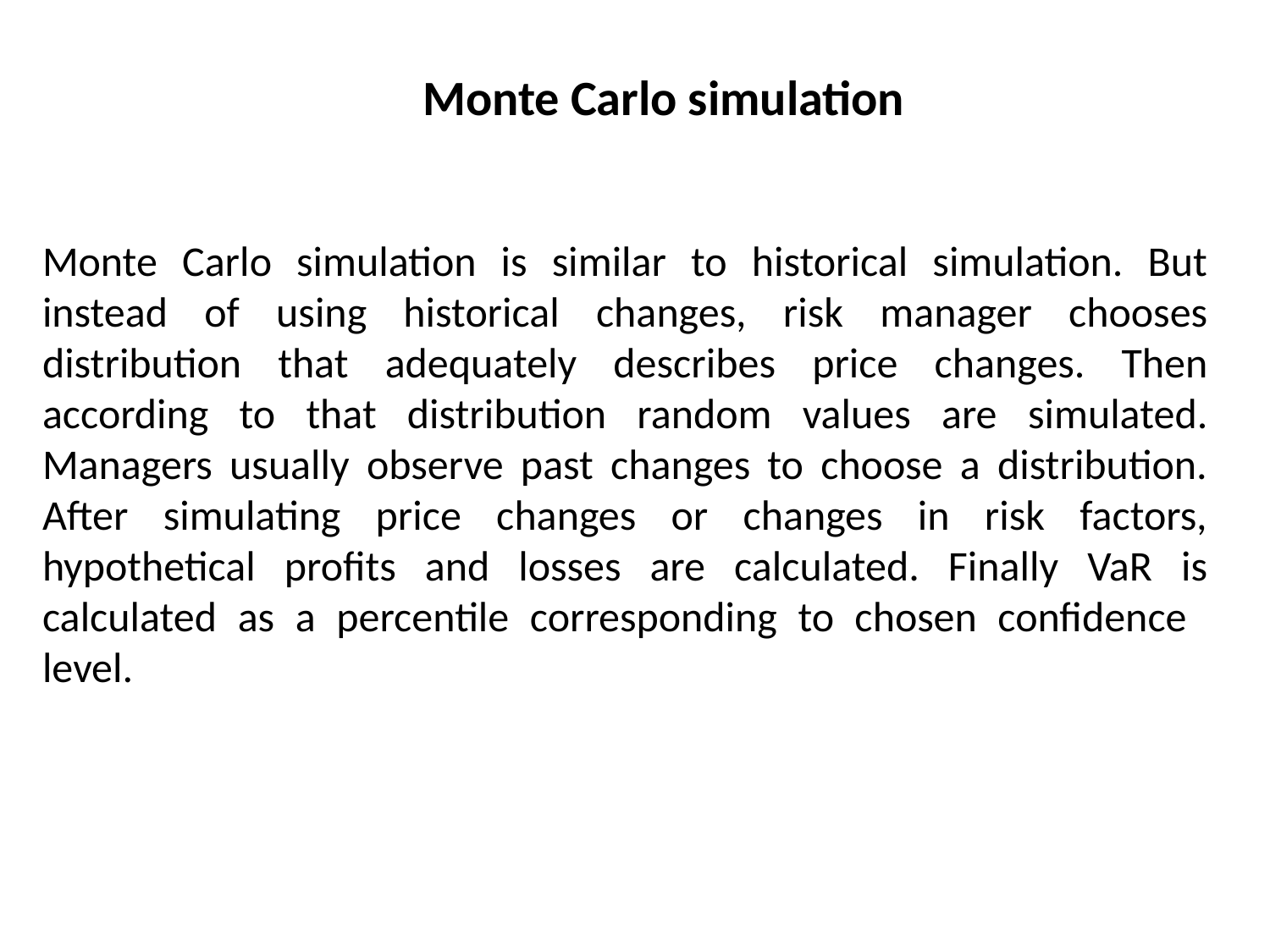

Monte Carlo simulation
Monte Carlo simulation is similar to historical simulation. But instead of using historical changes, risk manager chooses distribution that adequately describes price changes. Then according to that distribution random values are simulated. Managers usually observe past changes to choose a distribution. After simulating price changes or changes in risk factors, hypothetical profits and losses are calculated. Finally VaR is calculated as a percentile corresponding to chosen confidence  level.